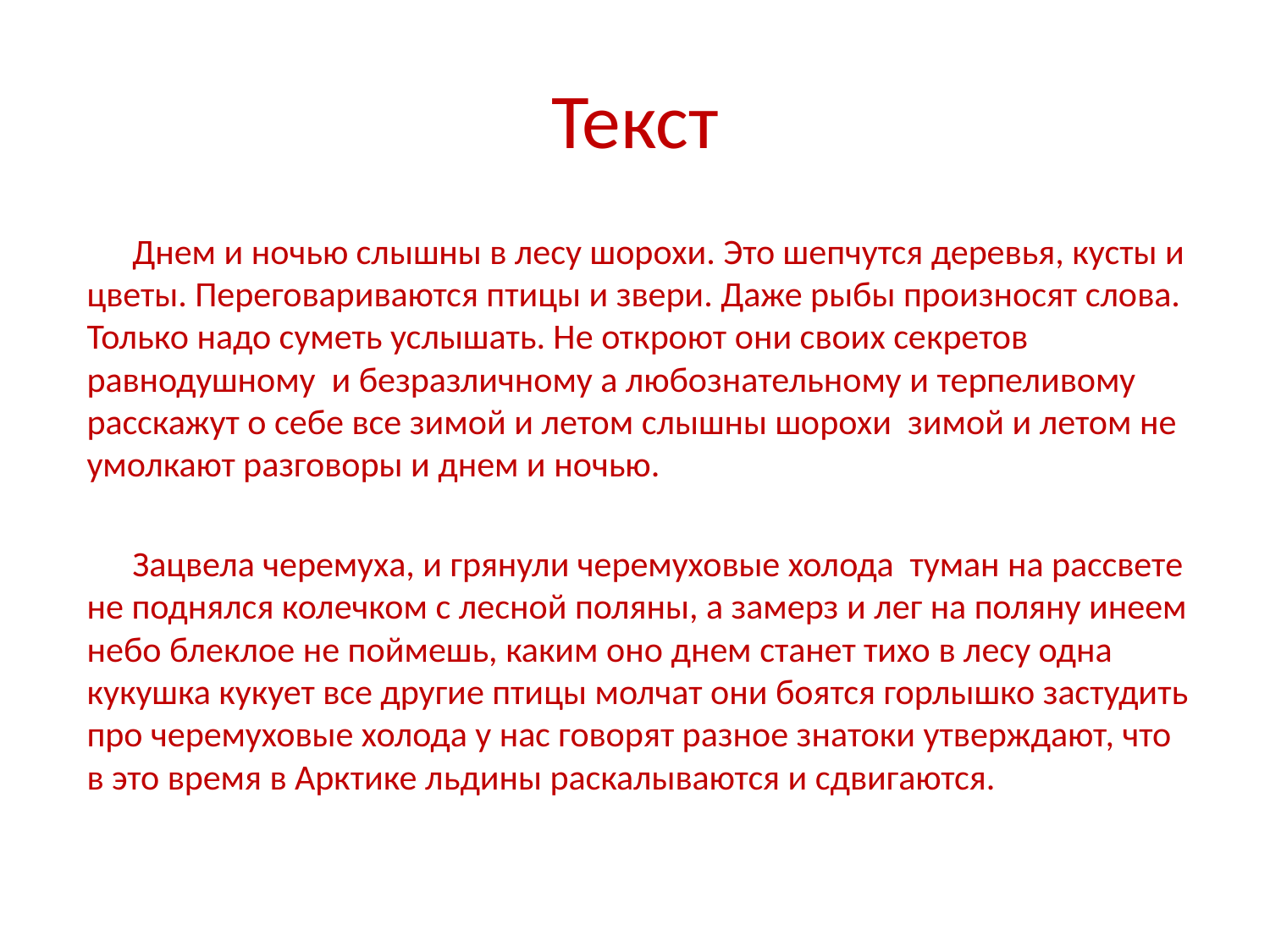

# Текст
Днем и ночью слышны в лесу шорохи. Это шепчутся деревья, кусты и цветы. Переговариваются птицы и звери. Даже рыбы произносят слова. Только надо суметь услышать. Не откроют они своих секретов равнодушному  и безразличному а любознательному и терпеливому расскажут о себе все зимой и летом слышны шорохи  зимой и летом не умолкают разговоры и днем и ночью.

Зацвела черемуха, и грянули черемуховые холода  туман на рассвете не поднялся колечком с лесной поляны, а замерз и лег на поляну инеем небо блеклое не поймешь, каким оно днем станет тихо в лесу одна кукушка кукует все другие птицы молчат они боятся горлышко застудить про черемуховые холода у нас говорят разное знатоки утверждают, что в это время в Арктике льдины раскалываются и сдвигаются.